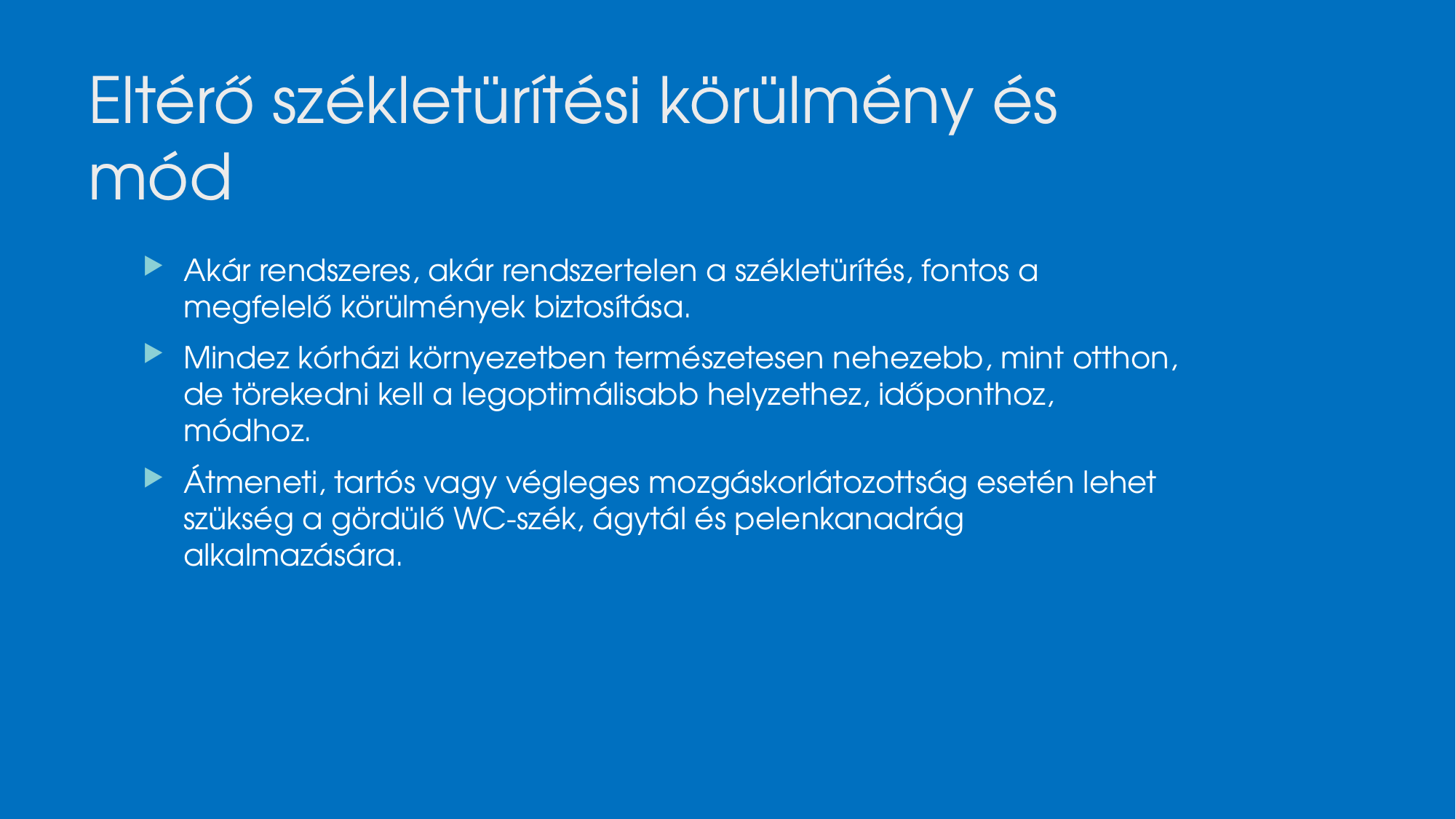

63
# Eltérő székletürítési körülmény és mód
Akár rendszeres, akár rendszertelen a székletürítés, fontos a megfelelő körülmények biztosítása.
Mindez kórházi környezetben természetesen nehezebb, mint otthon, de törekedni kell a legoptimálisabb helyzethez, időponthoz, módhoz.
Átmeneti, tartós vagy végleges mozgáskorlátozottság esetén lehet szükség a gördülő WC-szék, ágytál és pelenkanadrág alkalmazására.